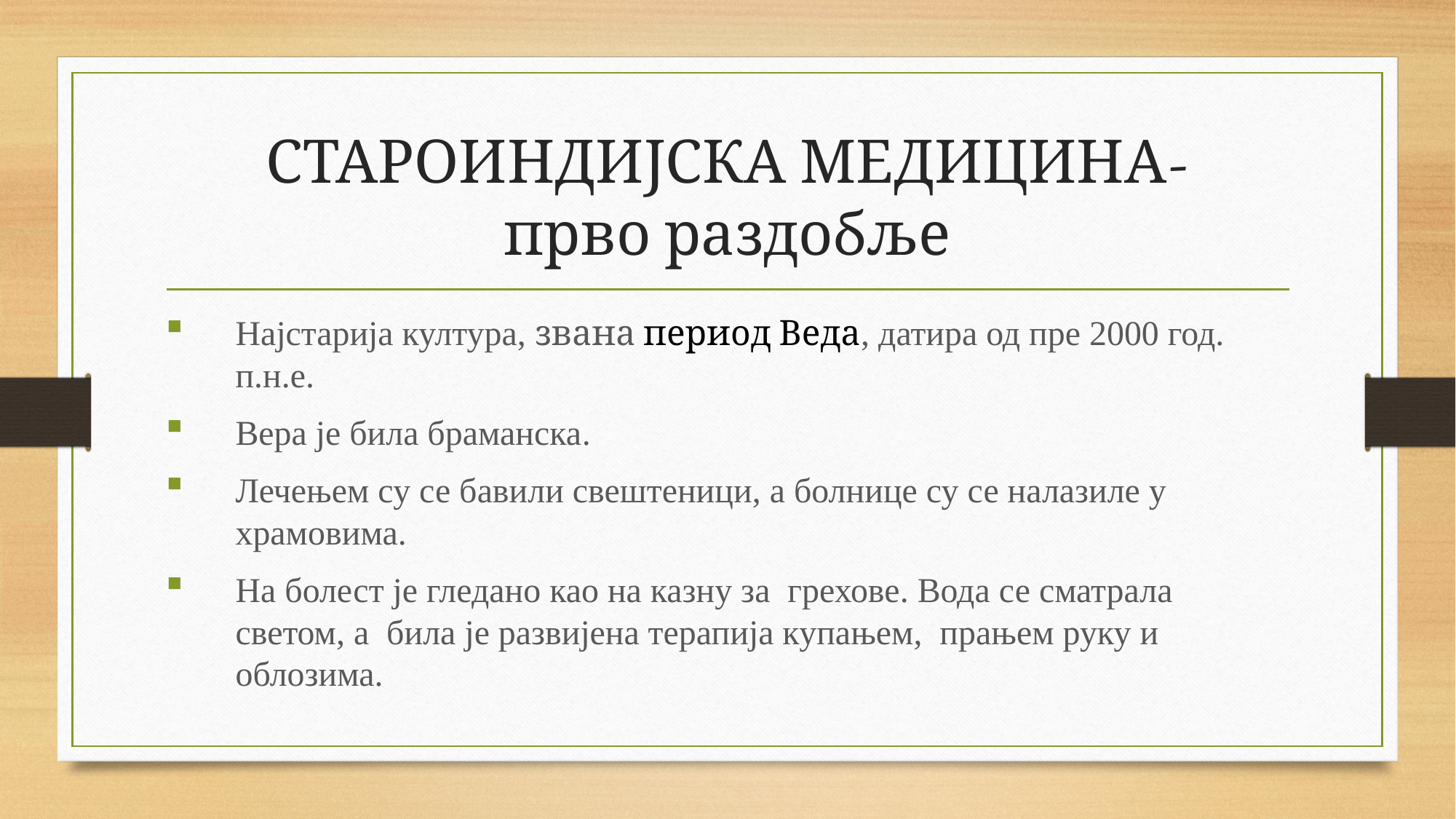

# СТАРОИНДИЈСКА МЕДИЦИНА- прво раздобље
Најстарија култура, звана период Веда, датира од пре 2000 год. п.н.е.
Вера је била браманска.
Лечењем су се бавили свештеници, а болнице су се налазиле у храмовима.
На болест је гледано као на казну за  грехове. Вода се сматрала светом, а  била је развијена терапија купањем,  прањем руку и облозима.